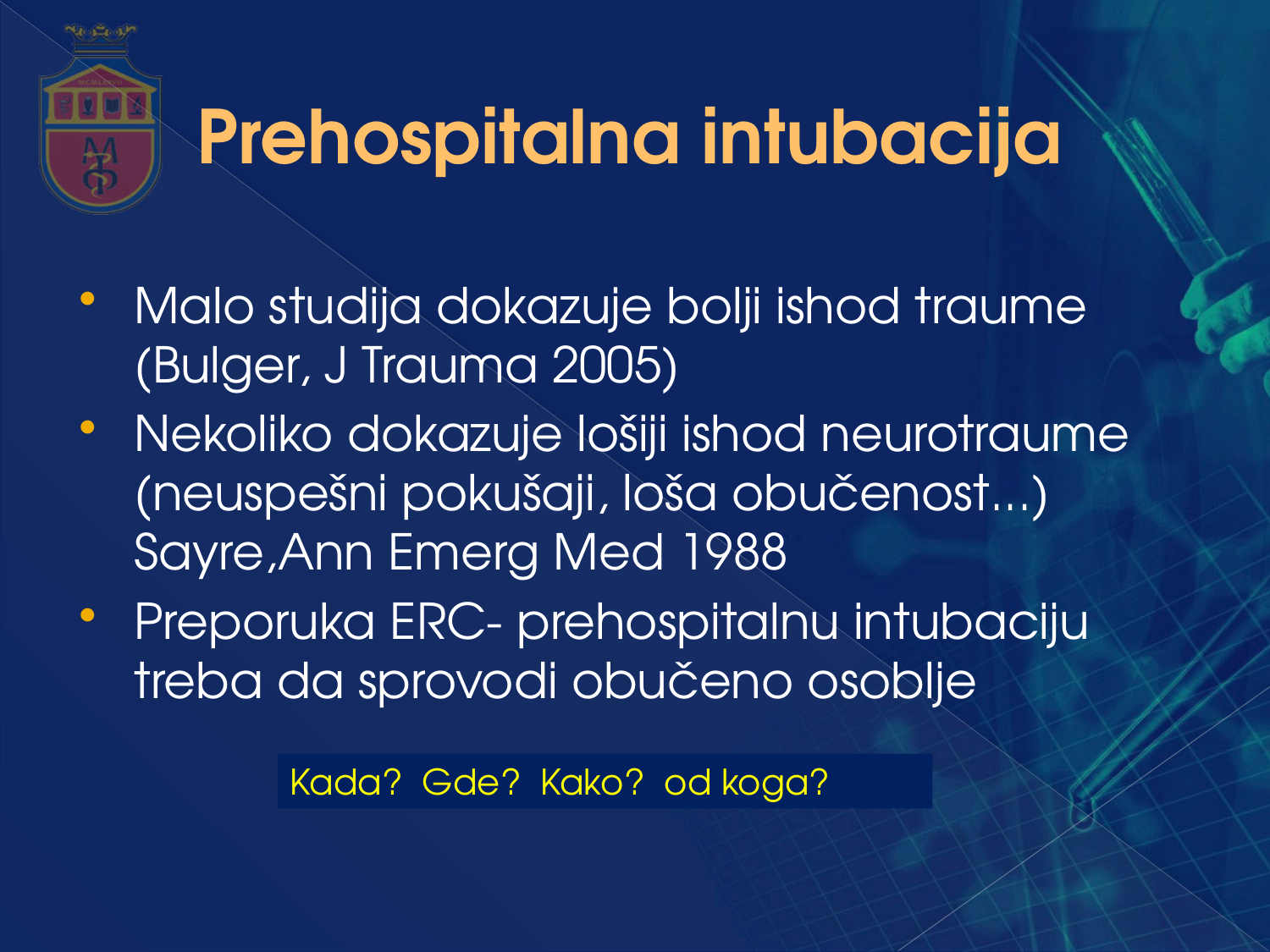

# Prehospitalna intubacija
Malo studija dokazuje bolji ishod traume (Bulger, J Trauma 2005)
Nekoliko dokazuje lošiji ishod neurotraume (neuspešni pokušaji, loša obučenost...) Sayre,Ann Emerg Med 1988
Preporuka ERC- prehospitalnu intubaciju treba da sprovodi obučeno osoblje
Kada?  Gde?  Kako?  od koga?